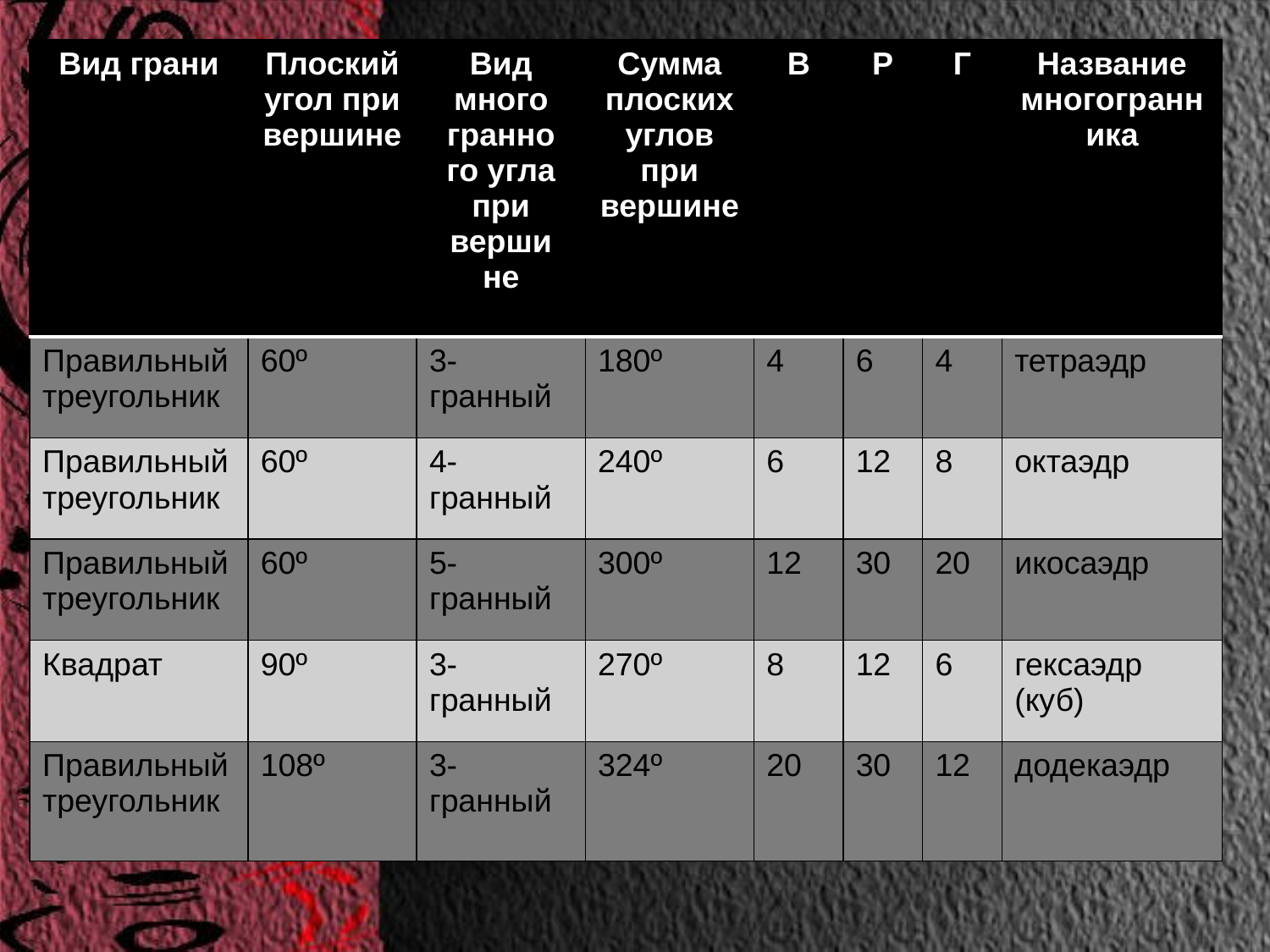

| Вид грани | Плоский угол при вершине | Вид много гранно го угла при верши не | Сумма плоских углов при вершине | В | Р | Г | Название многогранника |
| --- | --- | --- | --- | --- | --- | --- | --- |
| Правильный треугольник | 60º | 3-гранный | 180º | 4 | 6 | 4 | тетраэдр |
| Правильный треугольник | 60º | 4-гранный | 240º | 6 | 12 | 8 | октаэдр |
| Правильный треугольник | 60º | 5-гранный | 300º | 12 | 30 | 20 | икосаэдр |
| Квадрат | 90º | 3-гранный | 270º | 8 | 12 | 6 | гексаэдр (куб) |
| Правильный треугольник | 108º | 3-гранный | 324º | 20 | 30 | 12 | додекаэдр |